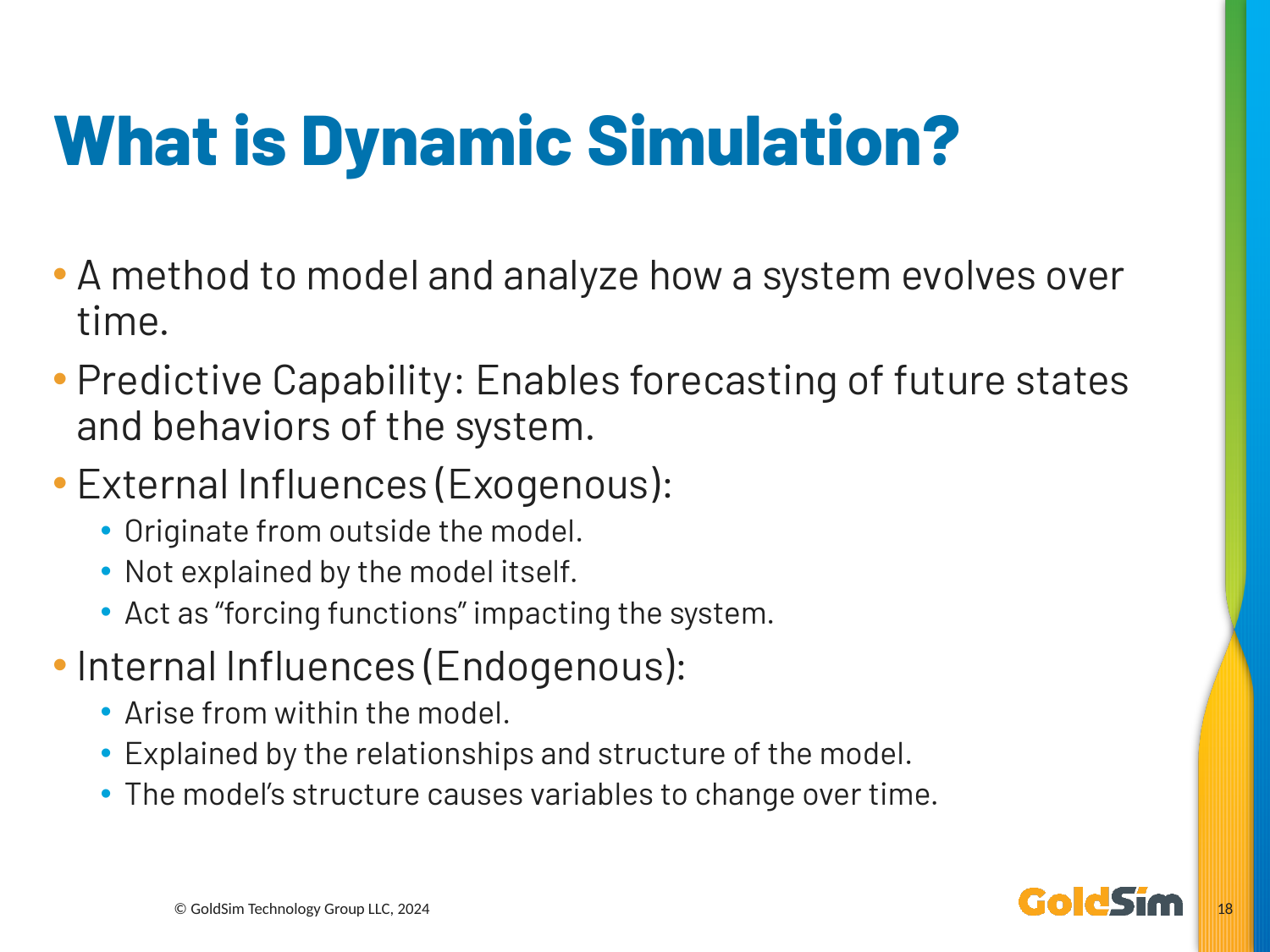

# What is Dynamic Simulation?
A method to model and analyze how a system evolves over time.
Predictive Capability: Enables forecasting of future states and behaviors of the system.
External Influences (Exogenous):
Originate from outside the model.
Not explained by the model itself.
Act as “forcing functions” impacting the system.
Internal Influences (Endogenous):
Arise from within the model.
Explained by the relationships and structure of the model.
The model’s structure causes variables to change over time.
© GoldSim Technology Group LLC, 2024
18